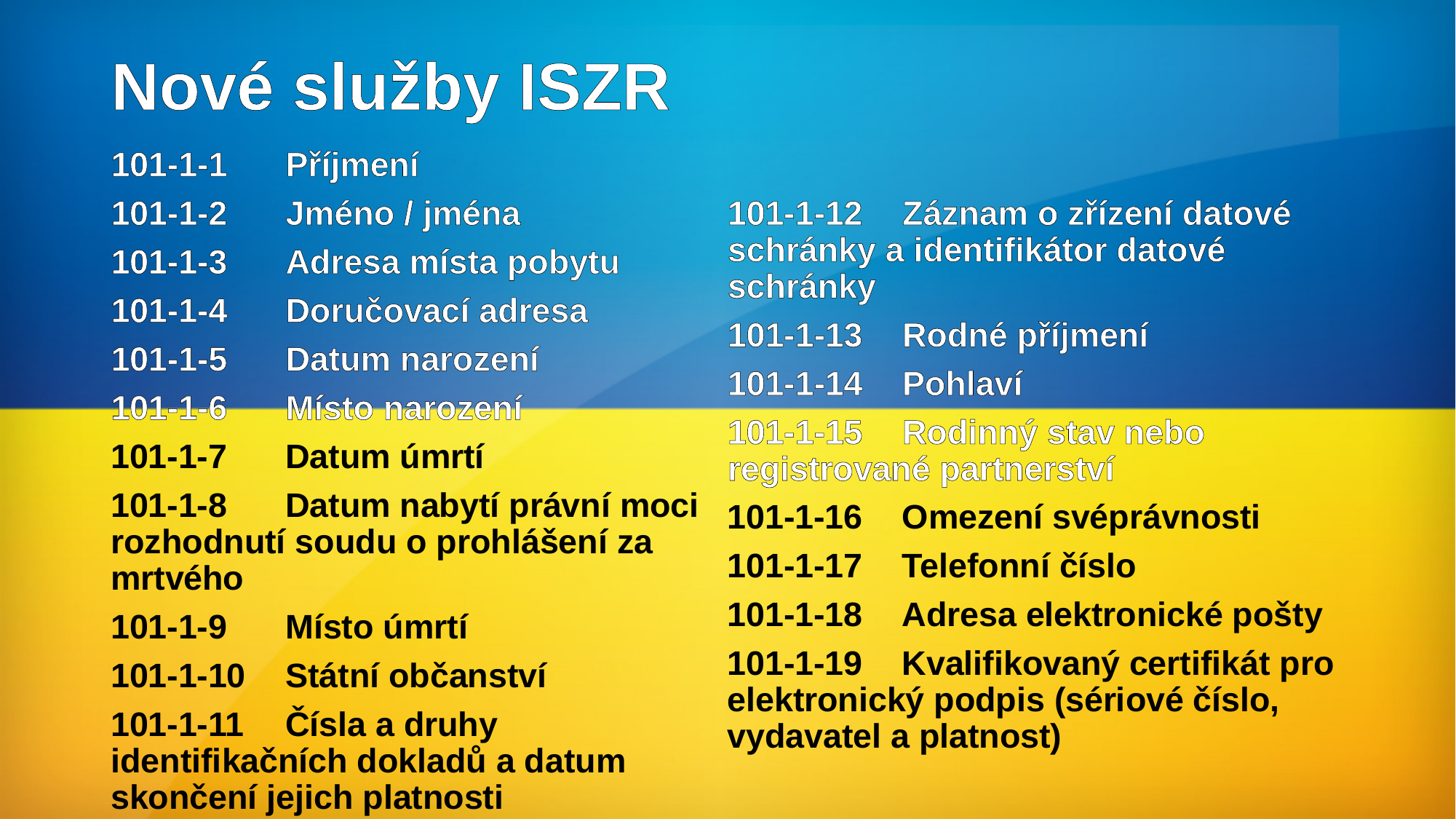

# Nové služby ISZR
101-1-1	Příjmení
101-1-2	Jméno / jména
101-1-3	Adresa místa pobytu
101-1-4	Doručovací adresa
101-1-5	Datum narození
101-1-6	Místo narození
101-1-7	Datum úmrtí
101-1-8	Datum nabytí právní moci rozhodnutí soudu o prohlášení za mrtvého
101-1-9	Místo úmrtí
101-1-10	Státní občanství
101-1-11	Čísla a druhy identifikačních dokladů a datum skončení jejich platnosti

101-1-12	Záznam o zřízení datové schránky a identifikátor datové schránky
101-1-13	Rodné příjmení
101-1-14	Pohlaví
101-1-15	Rodinný stav nebo registrované partnerství
101-1-16	Omezení svéprávnosti
101-1-17	Telefonní číslo
101-1-18	Adresa elektronické pošty
101-1-19	Kvalifikovaný certifikát pro elektronický podpis (sériové číslo, vydavatel a platnost)